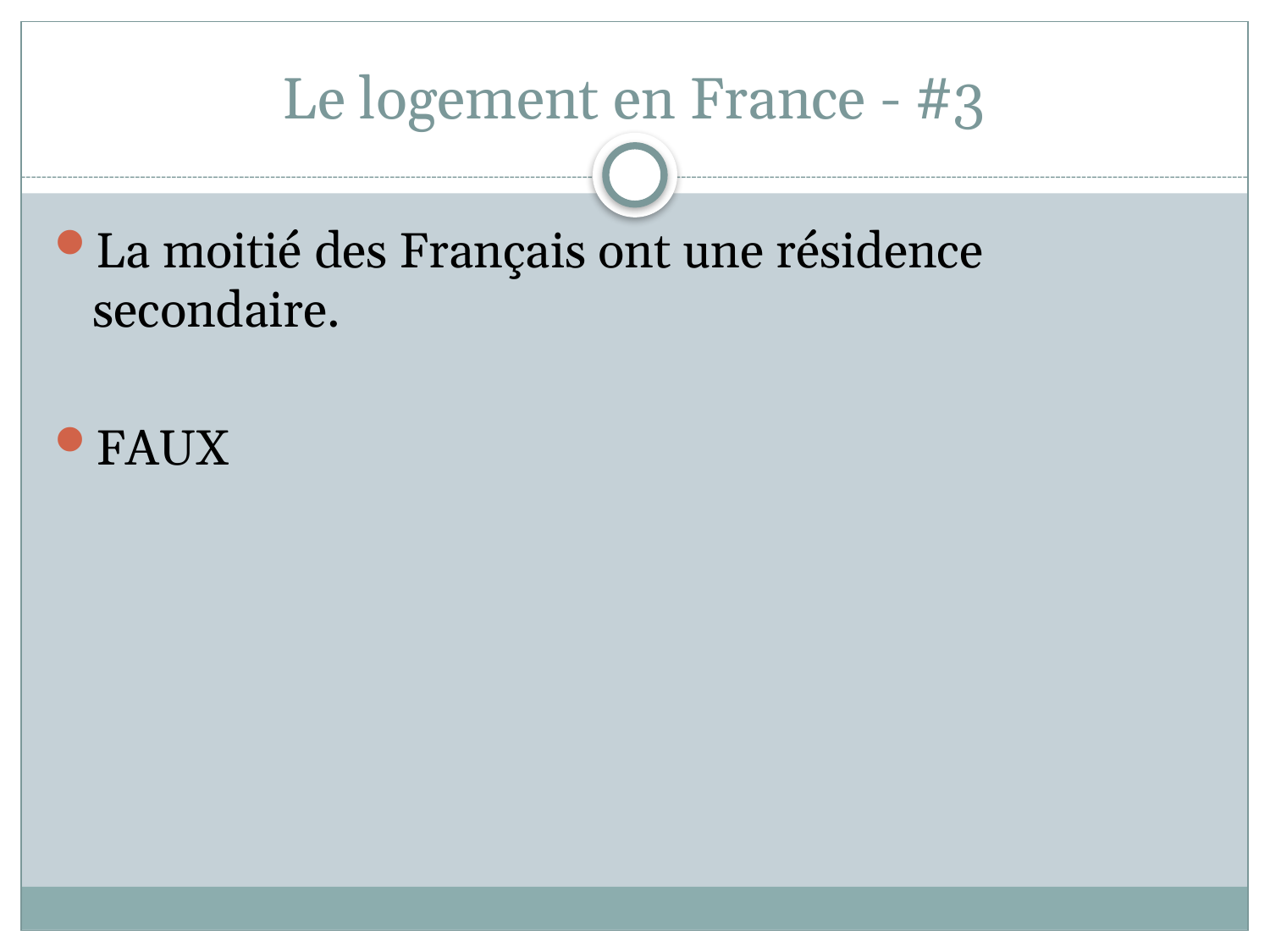

# Le logement en France - #3
La moitié des Français ont une résidence secondaire.

FAUX